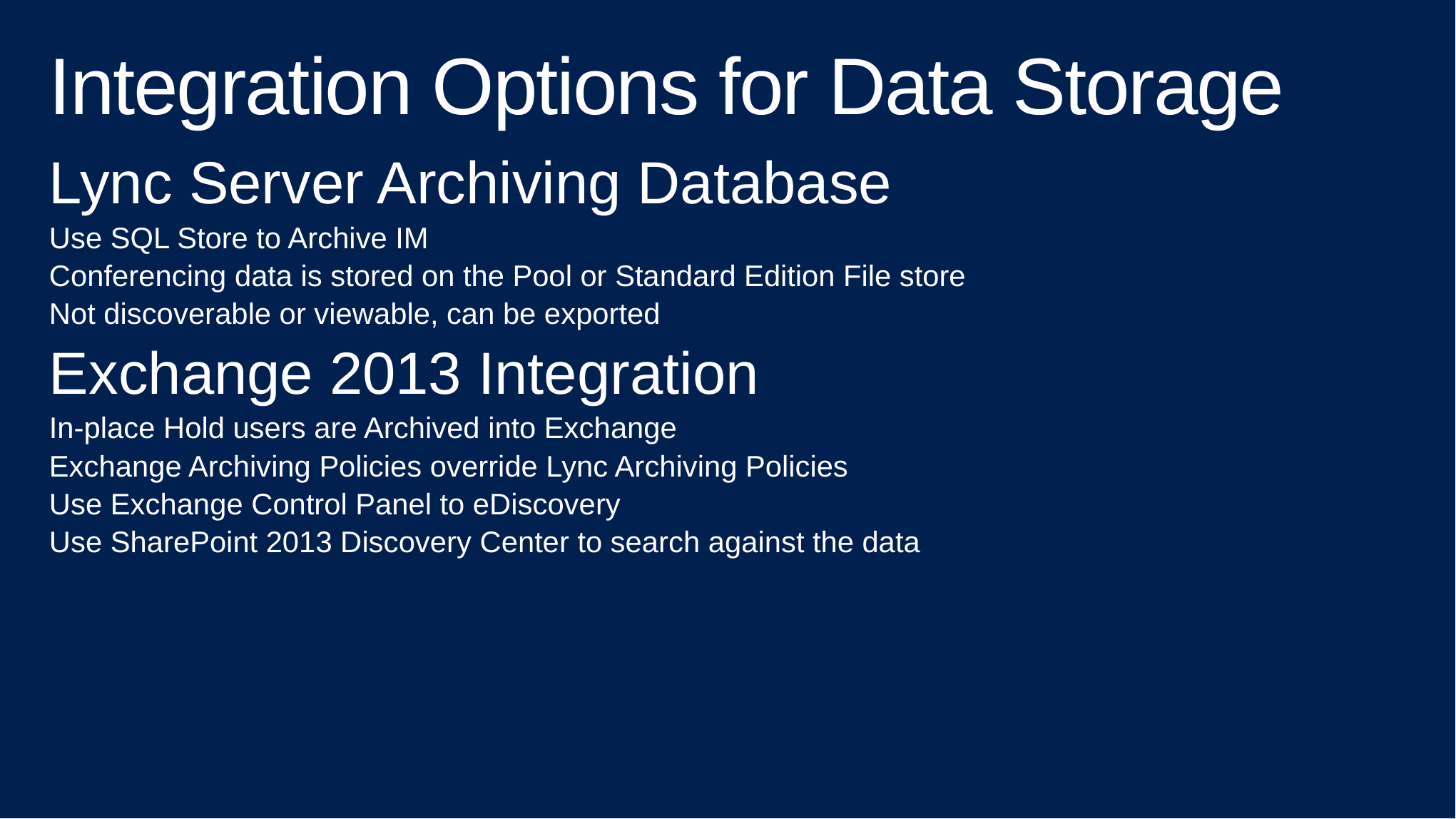

# Integration Options for Data Storage
Lync Server Archiving Database
Use SQL Store to Archive IM
Conferencing data is stored on the Pool or Standard Edition File store
Not discoverable or viewable, can be exported
Exchange 2013 Integration
In-place Hold users are Archived into Exchange
Exchange Archiving Policies override Lync Archiving Policies
Use Exchange Control Panel to eDiscovery
Use SharePoint 2013 Discovery Center to search against the data